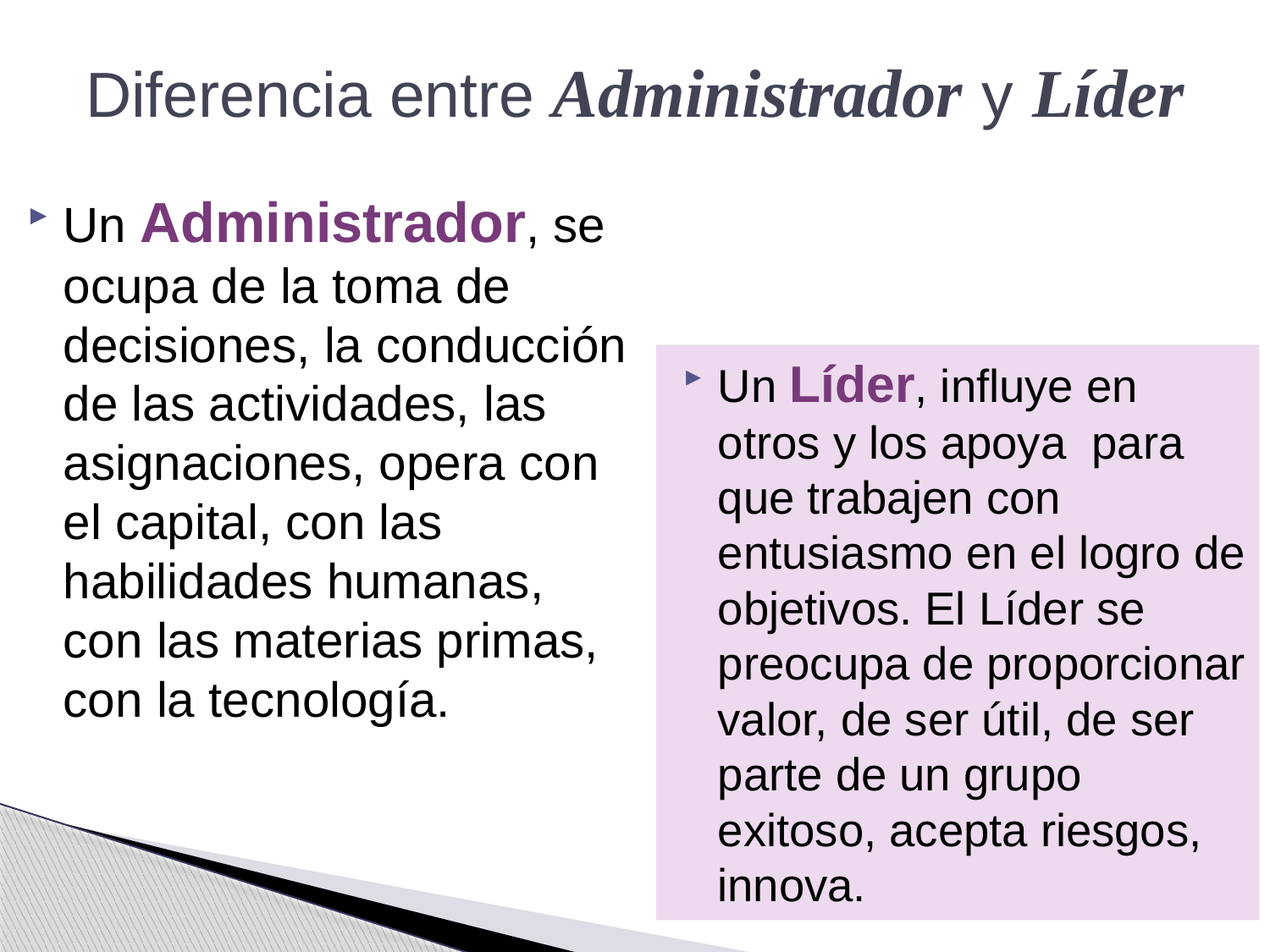

# Diferencia entre Administrador y Líder
Un Administrador, se ocupa de la toma de decisiones, la conducción de las actividades, las asignaciones, opera con el capital, con las habilidades humanas, con las materias primas, con la tecnología.

Un Líder, influye en otros y los apoya  para que trabajen con entusiasmo en el logro de objetivos. El Líder se preocupa de proporcionar valor, de ser útil, de ser parte de un grupo exitoso, acepta riesgos, innova.